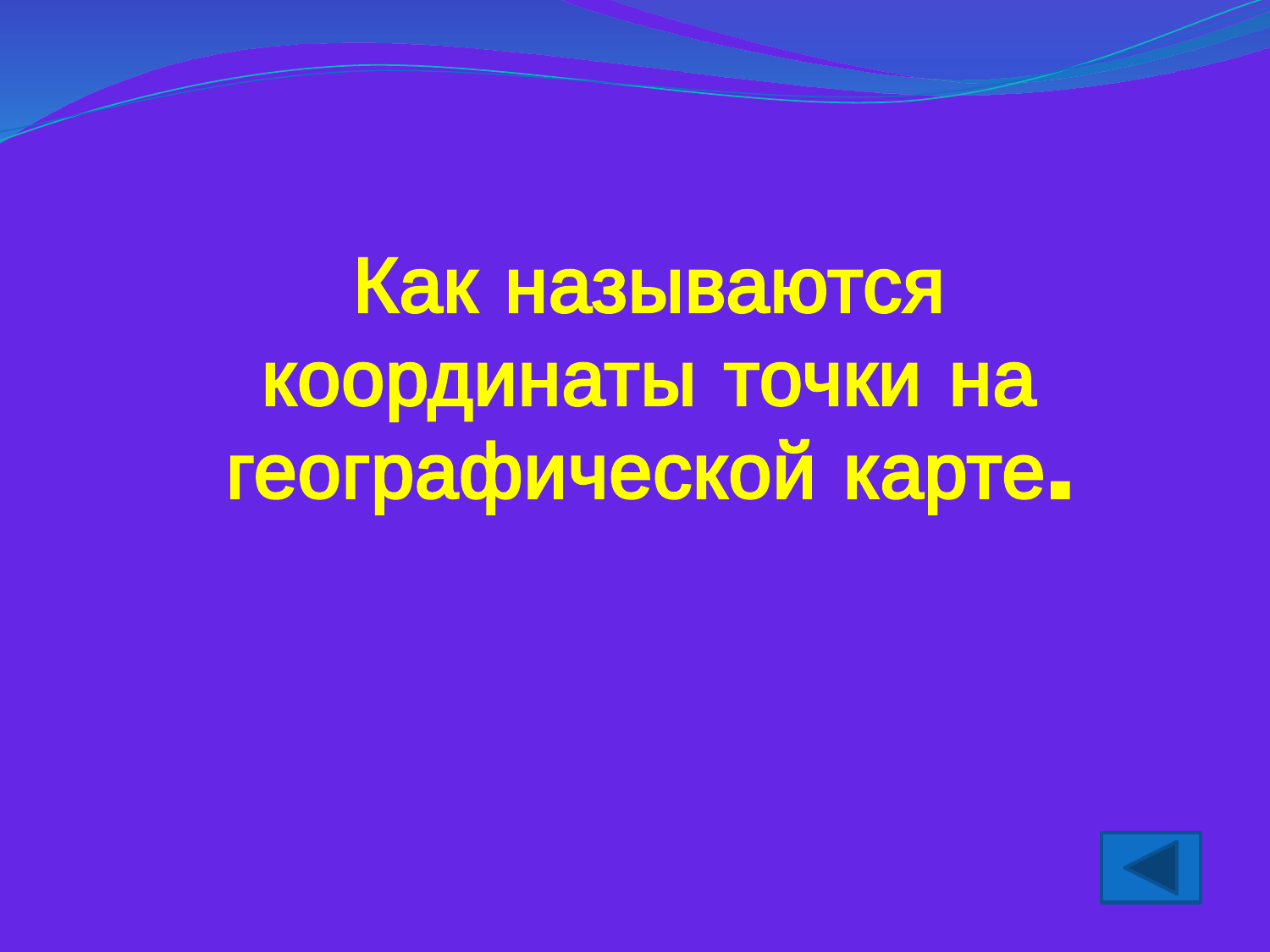

Как называются координаты точки на географической карте.